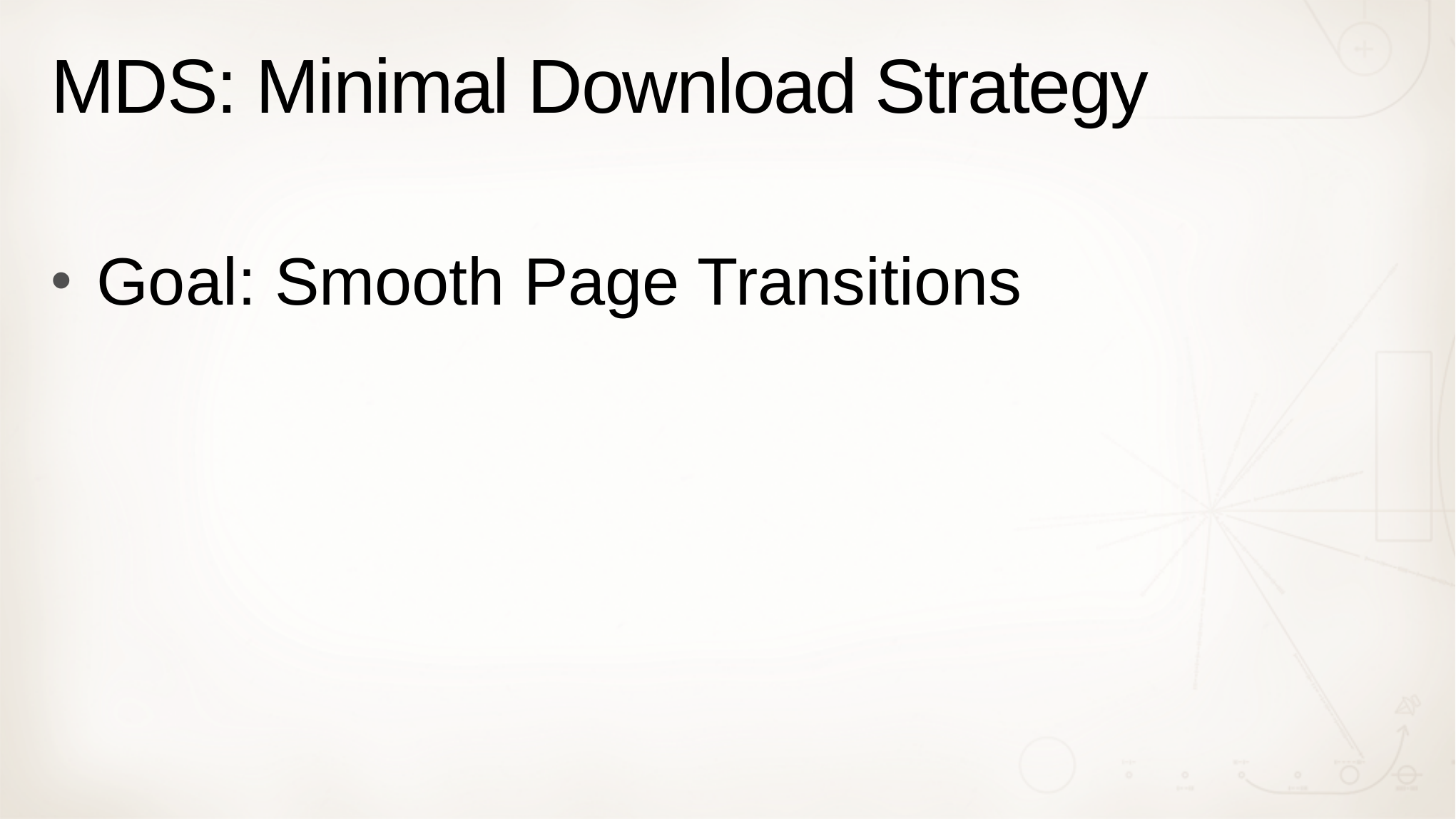

# MDS: Minimal Download Strategy

Goal: Smooth Page Transitions